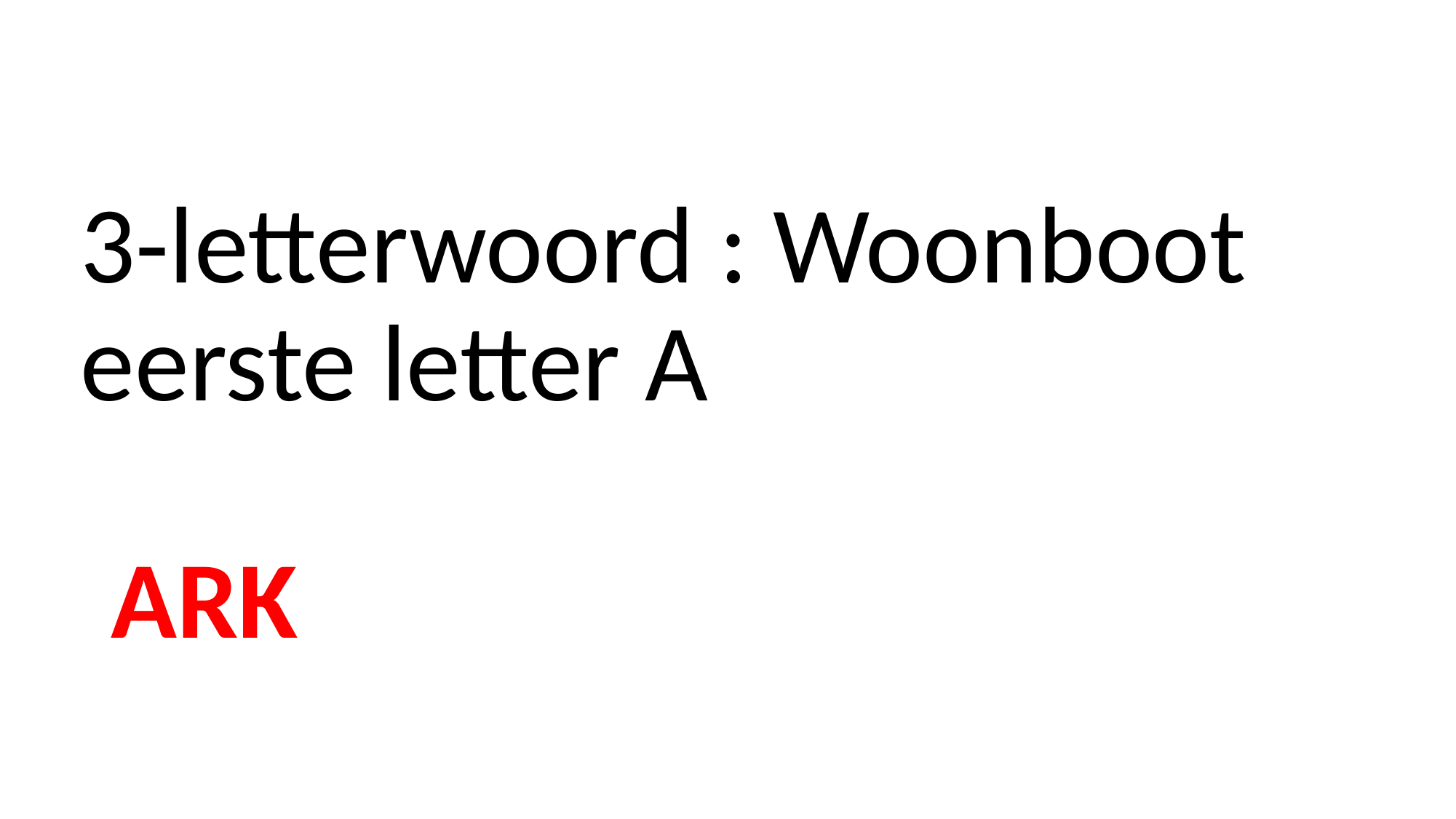

# 3-letterwoord : Woonboot eerste letter A
ARK